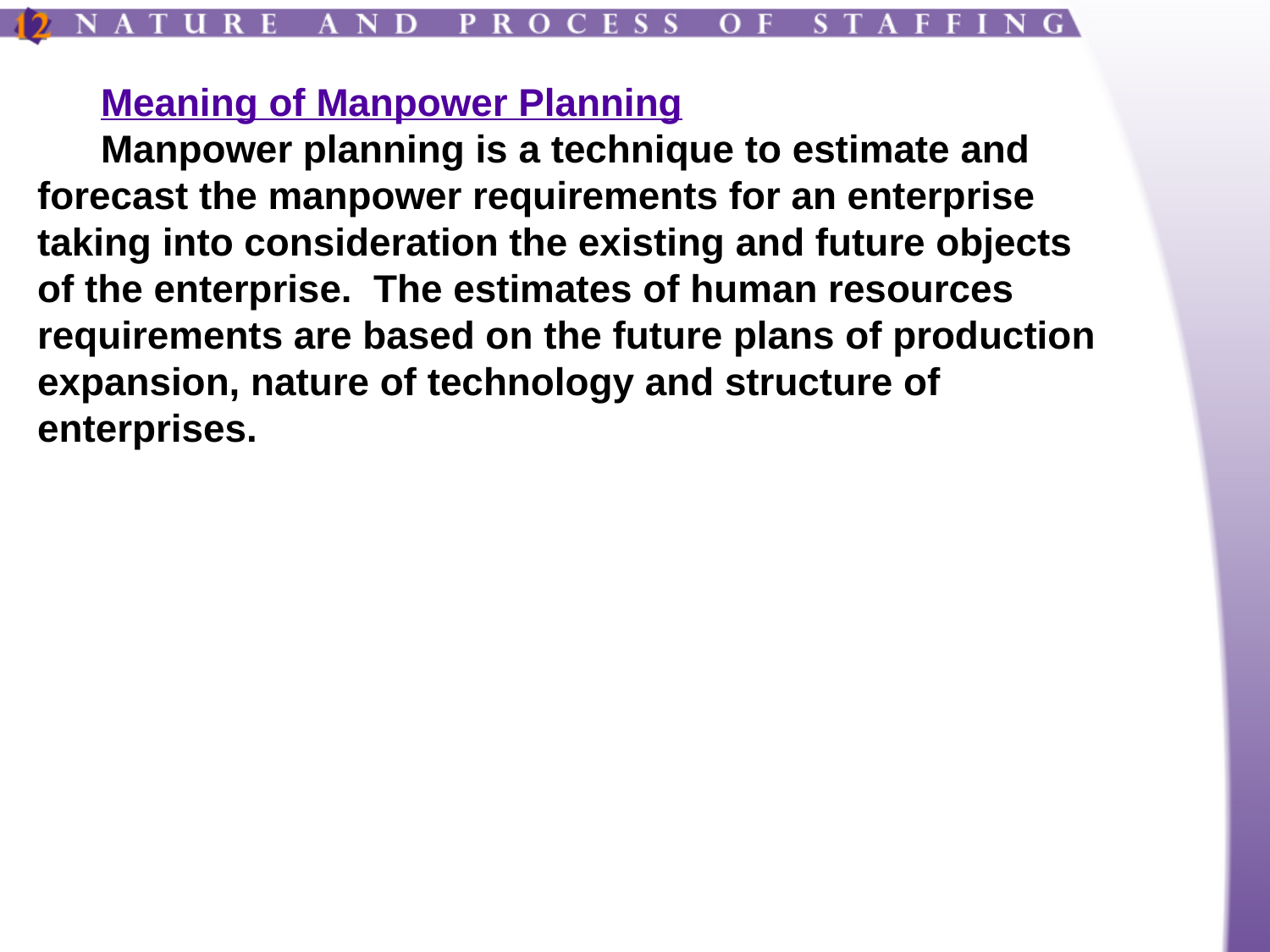

Meaning of Manpower Planning
Manpower planning is a technique to estimate and forecast the manpower requirements for an enterprise taking into consideration the existing and future objects of the enterprise.  The estimates of human resources requirements are based on the future plans of production expansion, nature of technology and structure of enterprises.